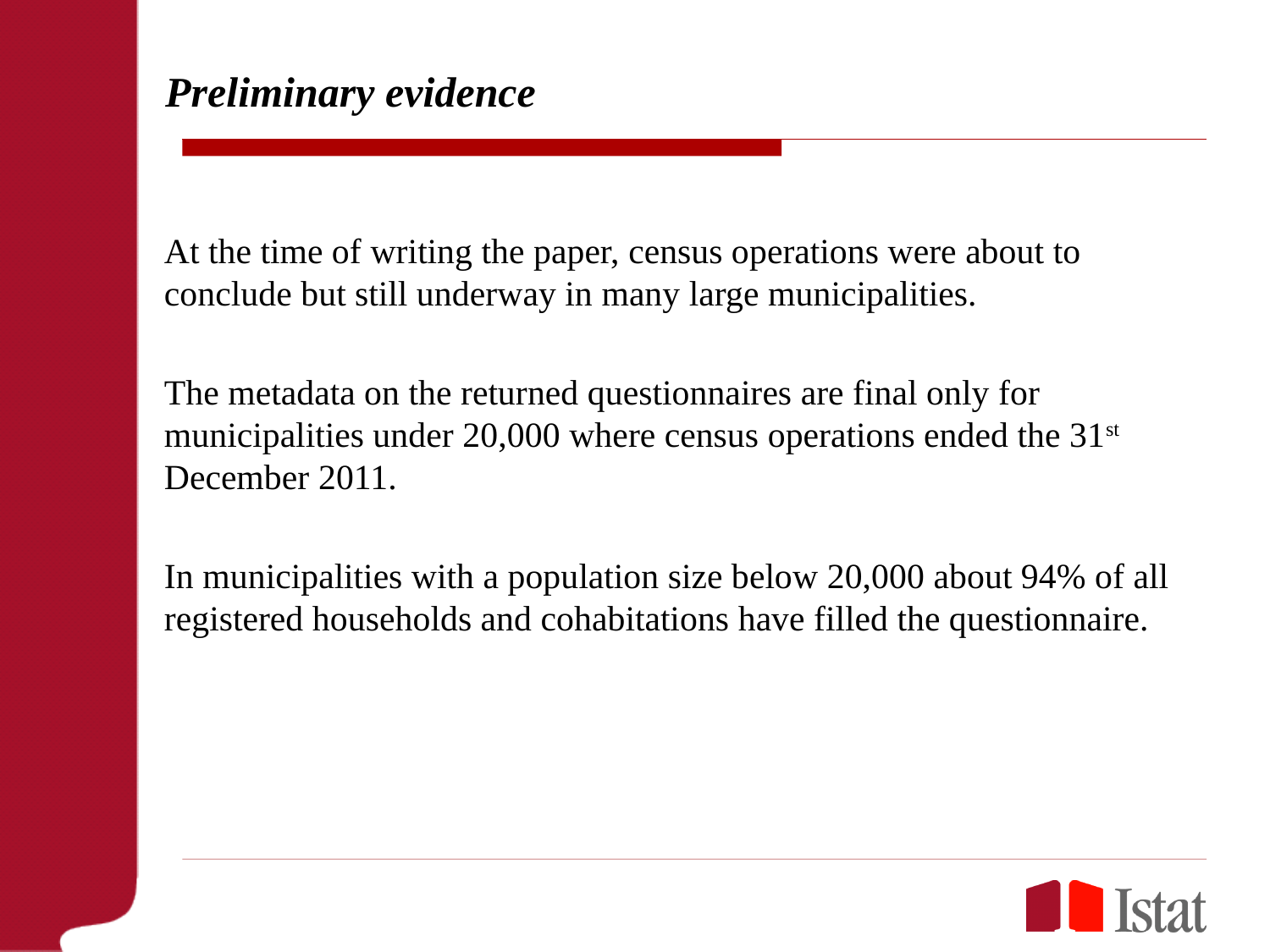

# Preliminary evidence
At the time of writing the paper, census operations were about to conclude but still underway in many large municipalities.

The metadata on the returned questionnaires are final only for municipalities under 20,000 where census operations ended the 31st December 2011.

In municipalities with a population size below 20,000 about 94% of all registered households and cohabitations have filled the questionnaire.